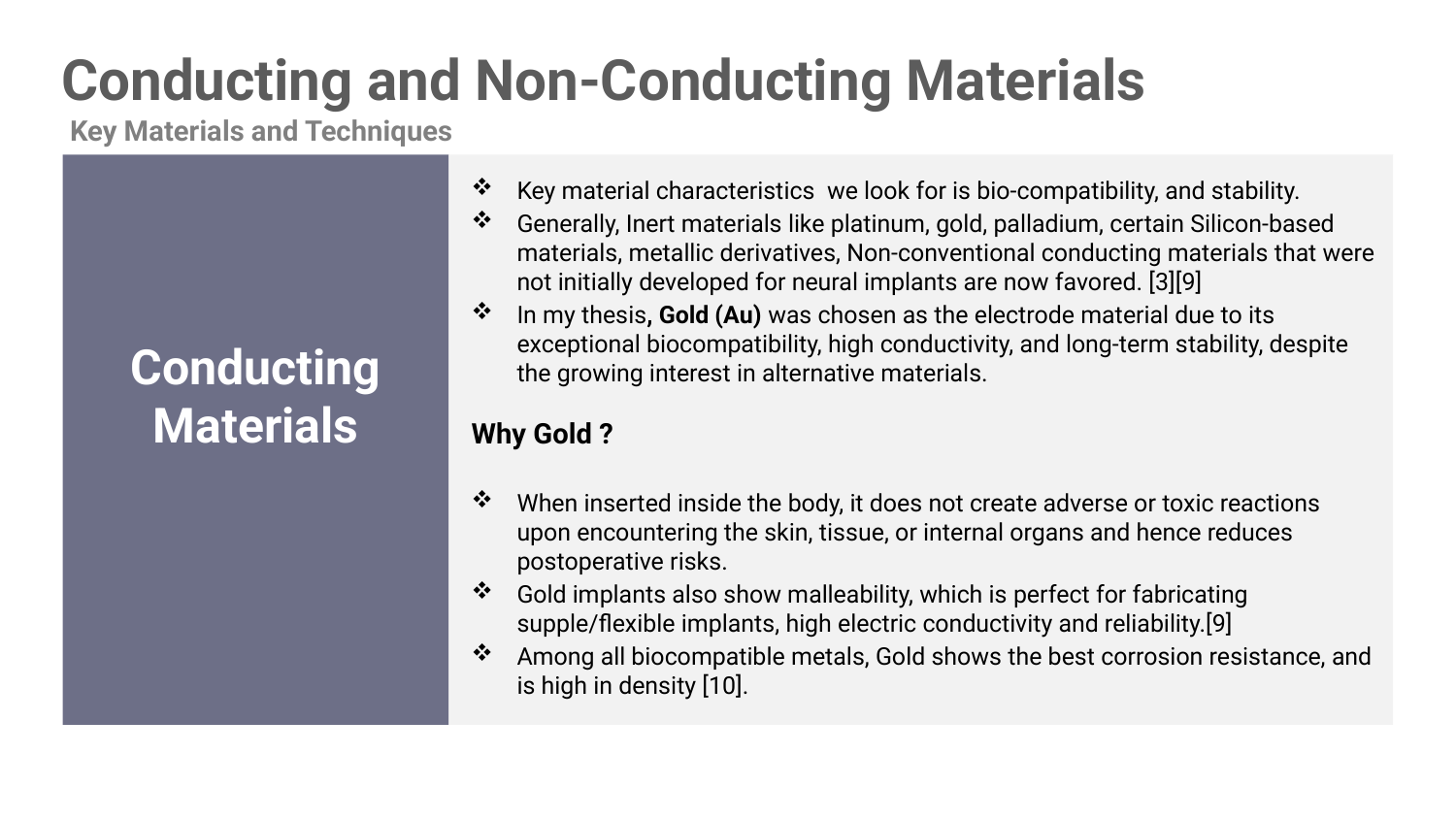

# Conducting and Non-Conducting Materials
 Key Materials and Techniques

Conducting
Materials

Key material characteristics  we look for is bio-compatibility, and stability.
Generally, Inert materials like platinum, gold, palladium, certain Silicon-based materials, metallic derivatives, Non-conventional conducting materials that were not initially developed for neural implants are now favored. [3][9]
In my thesis, Gold (Au) was chosen as the electrode material due to its exceptional biocompatibility, high conductivity, and long-term stability, despite the growing interest in alternative materials.

Why Gold ?

When inserted inside the body, it does not create adverse or toxic reactions upon encountering the skin, tissue, or internal organs and hence reduces postoperative risks.
Gold implants also show malleability, which is perfect for fabricating supple/flexible implants, high electric conductivity and reliability.[9]
Among all biocompatible metals, Gold shows the best corrosion resistance, and is high in density [10].